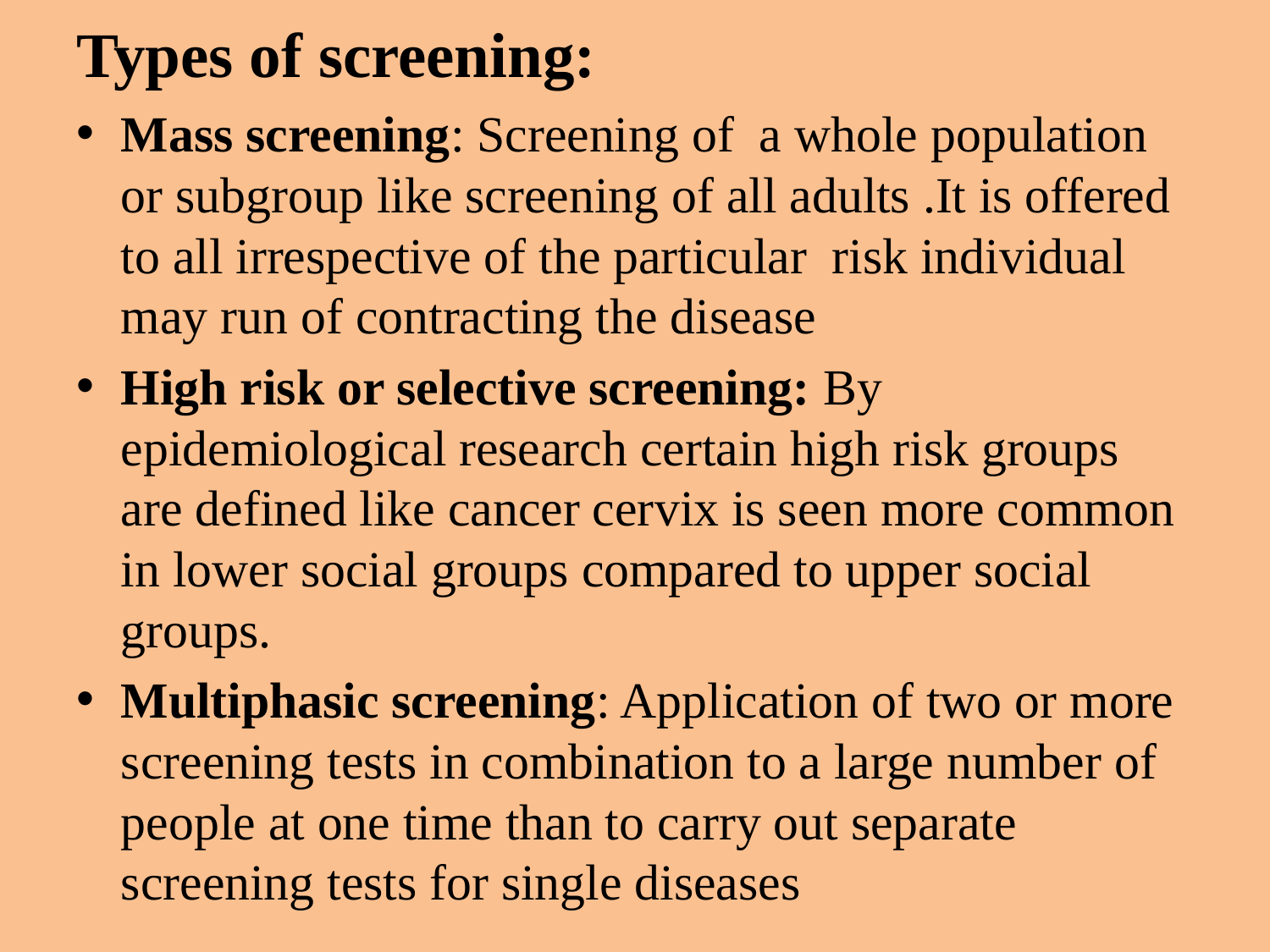

# Types of screening:
Mass screening: Screening of  a whole population or subgroup like screening of all adults .It is offered to all irrespective of the particular  risk individual may run of contracting the disease
High risk or selective screening: By epidemiological research certain high risk groups are defined like cancer cervix is seen more common in lower social groups compared to upper social groups.
Multiphasic screening: Application of two or more screening tests in combination to a large number of people at one time than to carry out separate screening tests for single diseases